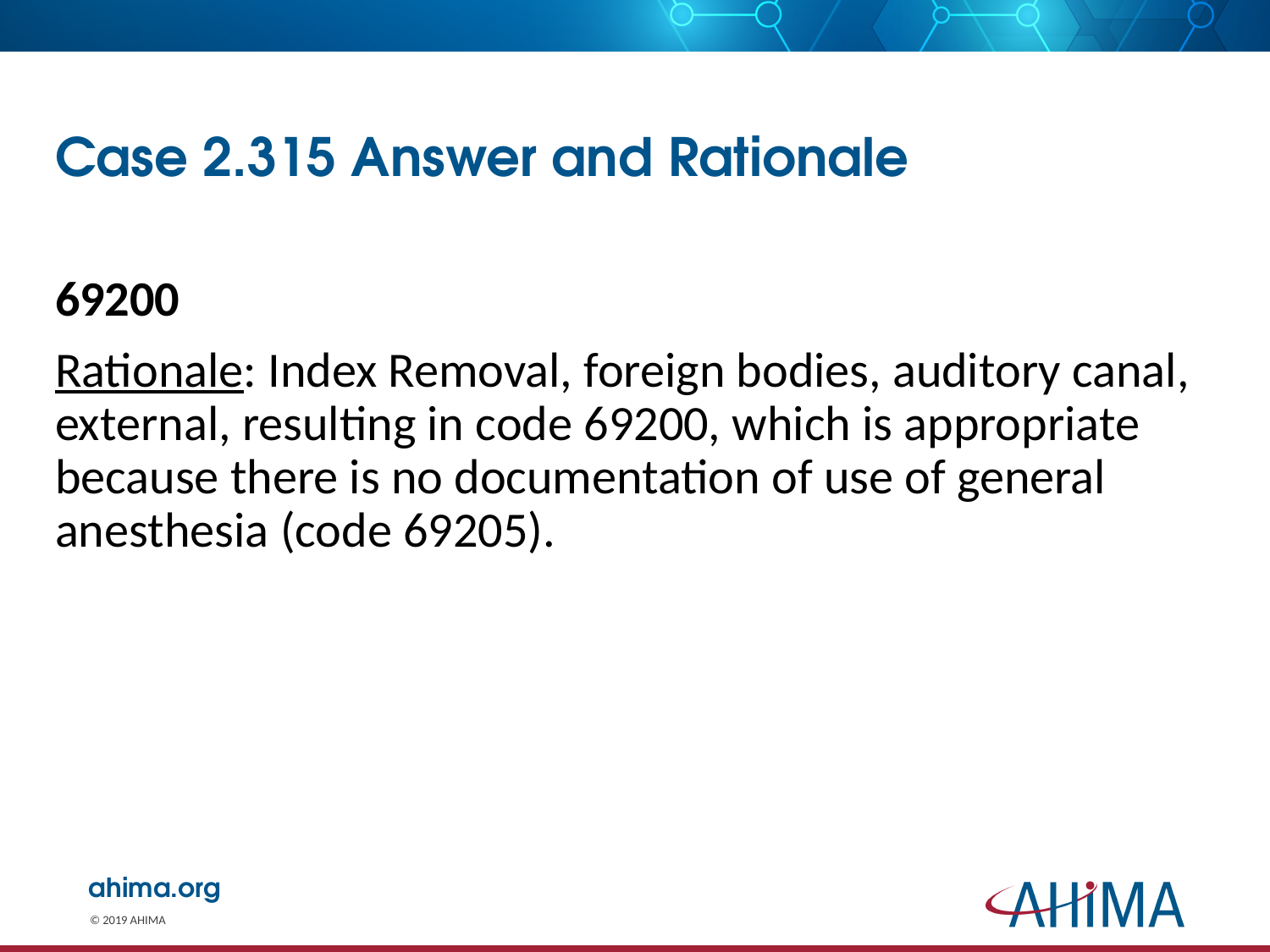

# Case 2.315 Answer and Rationale

69200
Rationale: Index Removal, foreign bodies, auditory canal, external, resulting in code 69200, which is appropriate because there is no documentation of use of general anesthesia (code 69205).